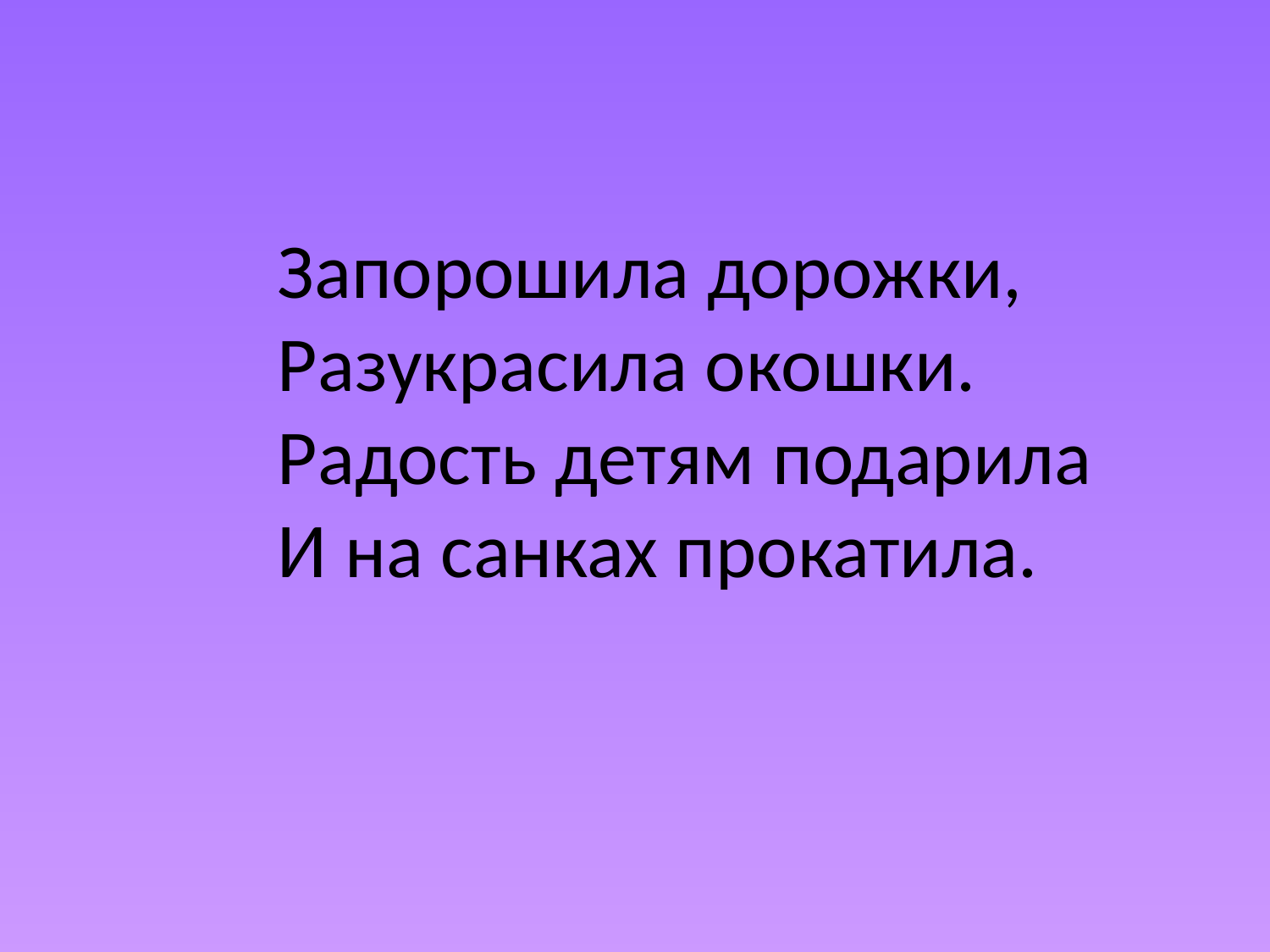

# Запорошила дорожки, Разукрасила окошки. Радость детям подарила И на санках прокатила.